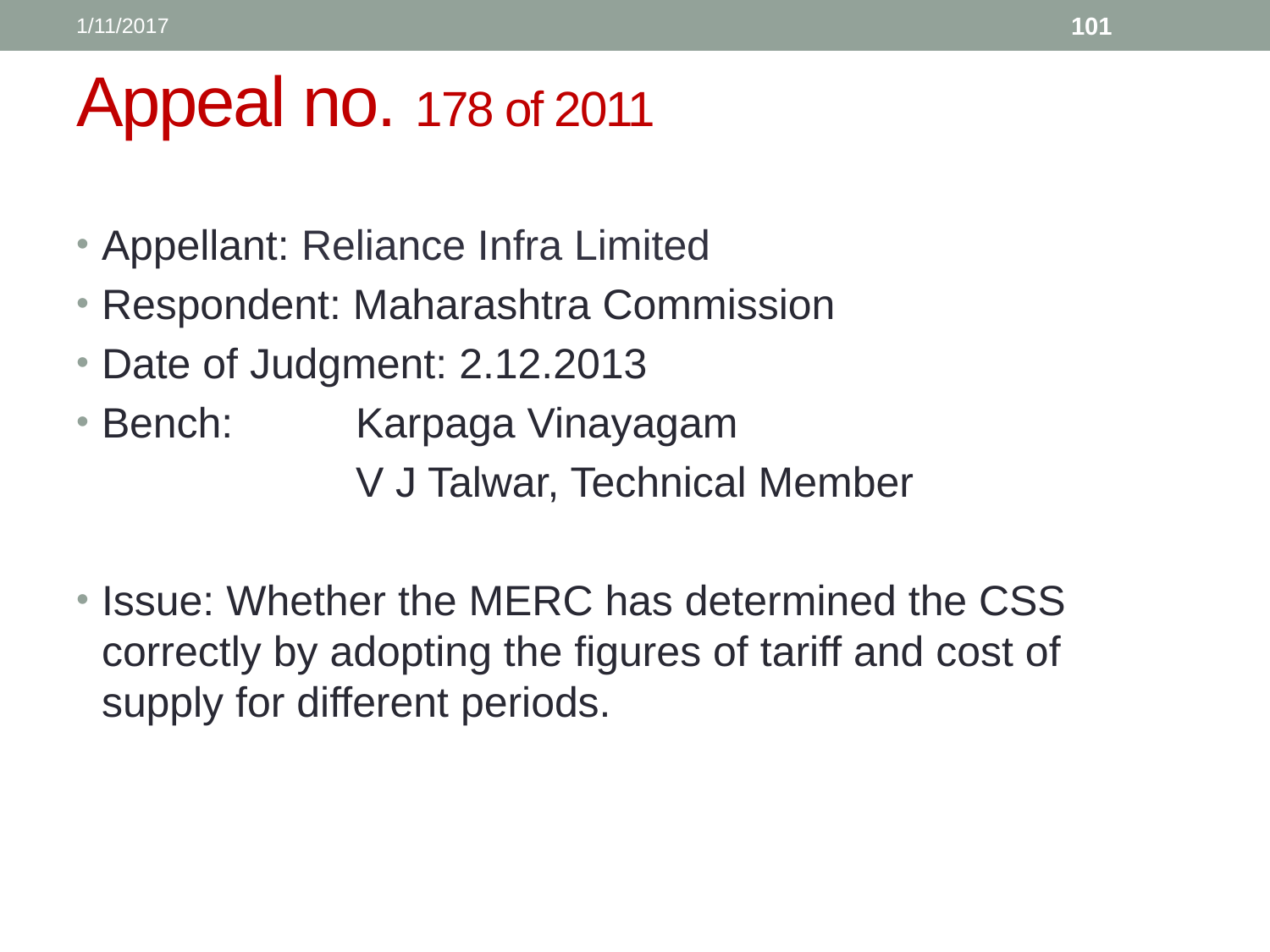

1/11/2017
101
# Appeal no. 178 of 2011
Appellant: Reliance Infra Limited
Respondent: Maharashtra Commission
Date of Judgment: 2.12.2013
Bench: 	Karpaga Vinayagam
			V J Talwar, Technical Member

Issue: Whether the MERC has determined the CSS correctly by adopting the figures of tariff and cost of supply for different periods.